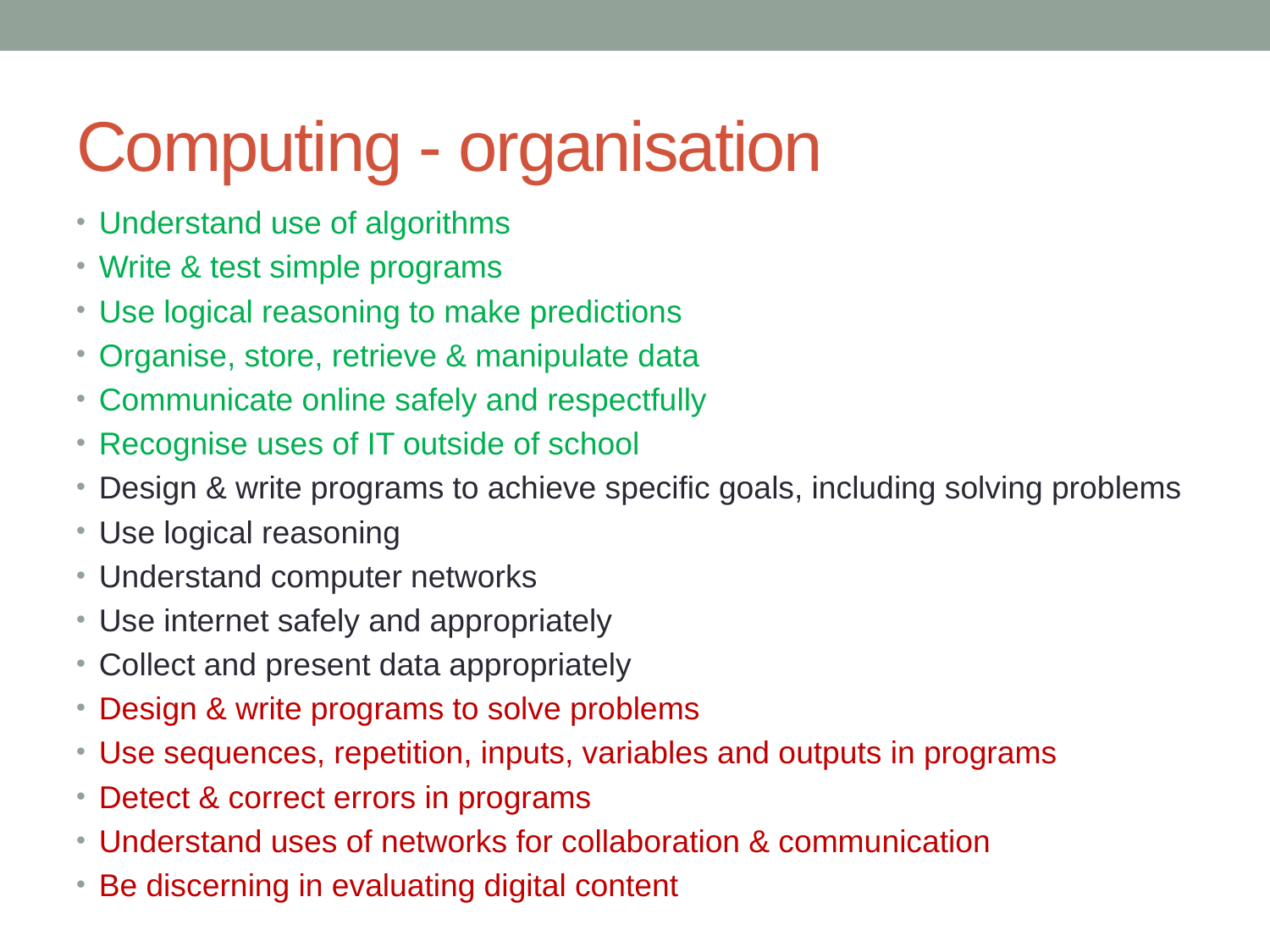

# Computing - organisation
Understand use of algorithms
Write & test simple programs
Use logical reasoning to make predictions
Organise, store, retrieve & manipulate data
Communicate online safely and respectfully
Recognise uses of IT outside of school
Design & write programs to achieve specific goals, including solving problems
Use logical reasoning
Understand computer networks
Use internet safely and appropriately
Collect and present data appropriately
Design & write programs to solve problems
Use sequences, repetition, inputs, variables and outputs in programs
Detect & correct errors in programs
Understand uses of networks for collaboration & communication
Be discerning in evaluating digital content